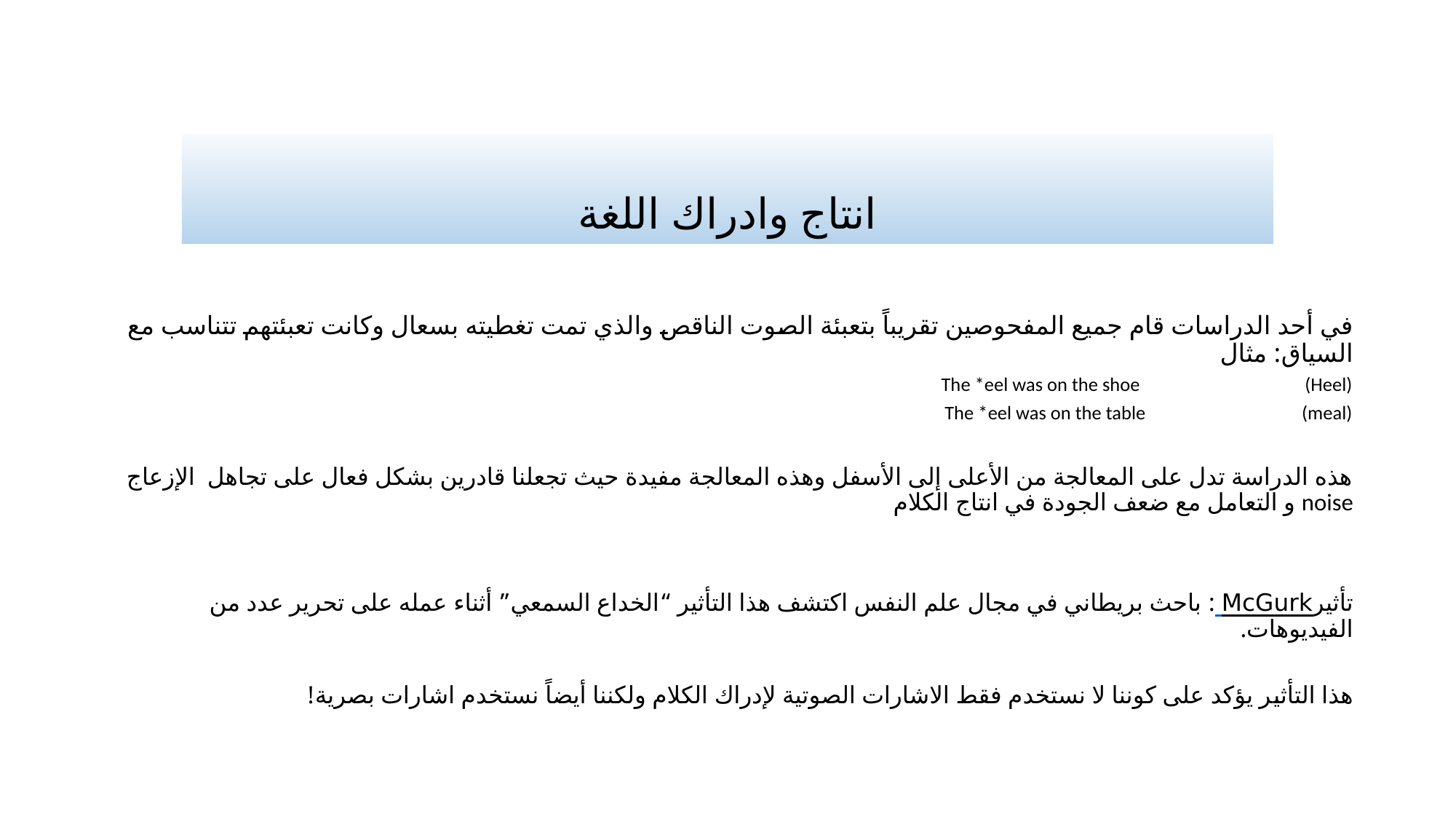

# انتاج وادراك اللغة
في أحد الدراسات قام جميع المفحوصين تقريباً بتعبئة الصوت الناقص والذي تمت تغطيته بسعال وكانت تعبئتهم تتناسب مع السياق: مثال
The *eel was on the shoe                                      (Heel)
The *eel was on the table                                    (meal)

هذه الدراسة تدل على المعالجة من الأعلى إلى الأسفل وهذه المعالجة مفيدة حيث تجعلنا قادرين بشكل فعال على تجاهل  الإزعاج noise و التعامل مع ضعف الجودة في انتاج الكلام

تأثير McGurk: باحث بريطاني في مجال علم النفس اكتشف هذا التأثير “الخداع السمعي” أثناء عمله على تحرير عدد من الفيديوهات.

هذا التأثير يؤكد على كوننا لا نستخدم فقط الاشارات الصوتية لإدراك الكلام ولكننا أيضاً نستخدم اشارات بصرية!